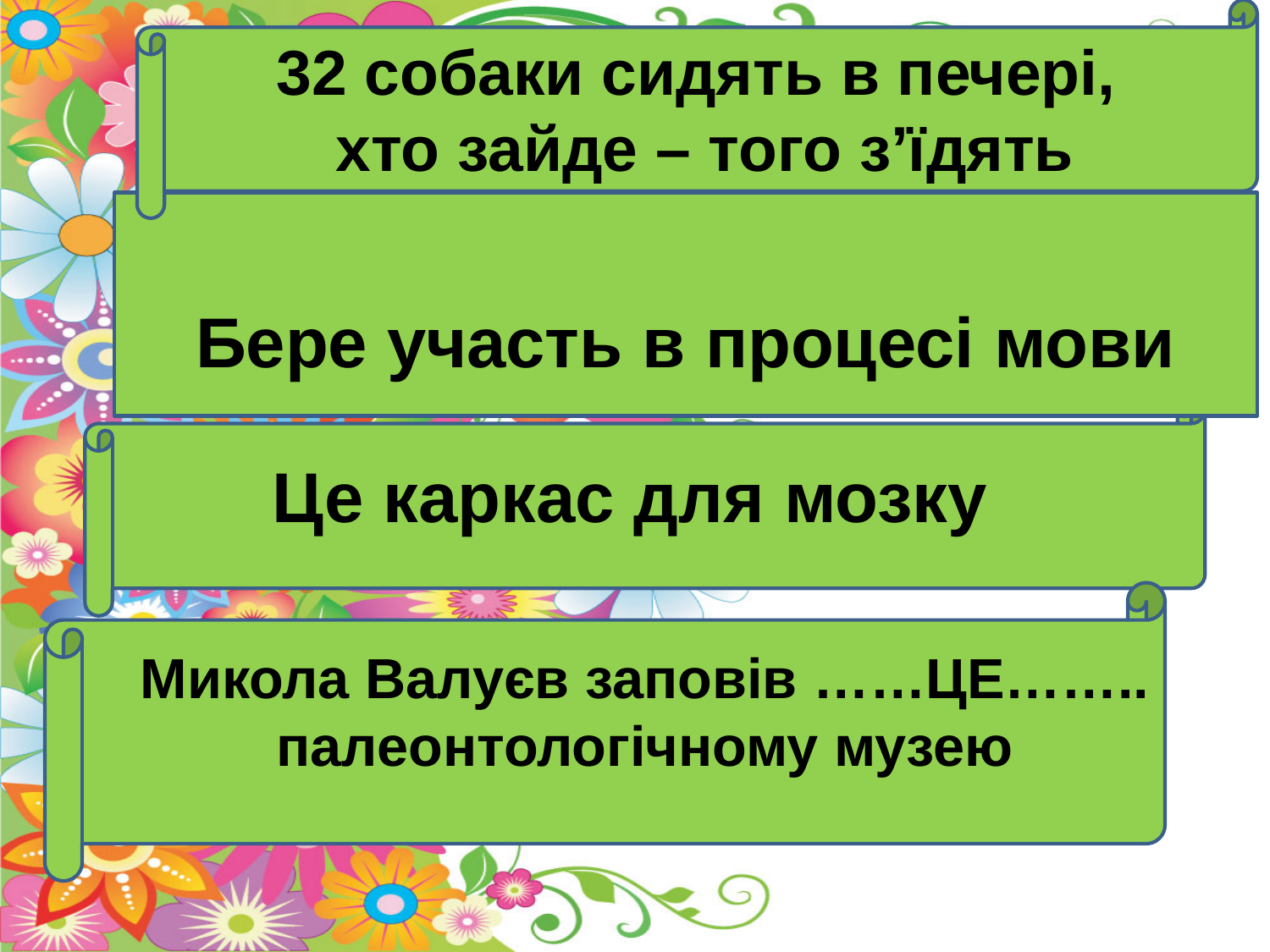

32 собаки сидять в печері,
хто зайде – того з’їдять
#

Бере участь в процесі мови

Це каркас для мозку

Микола Валуєв заповів ……ЦЕ…….. палеонтологічному музею